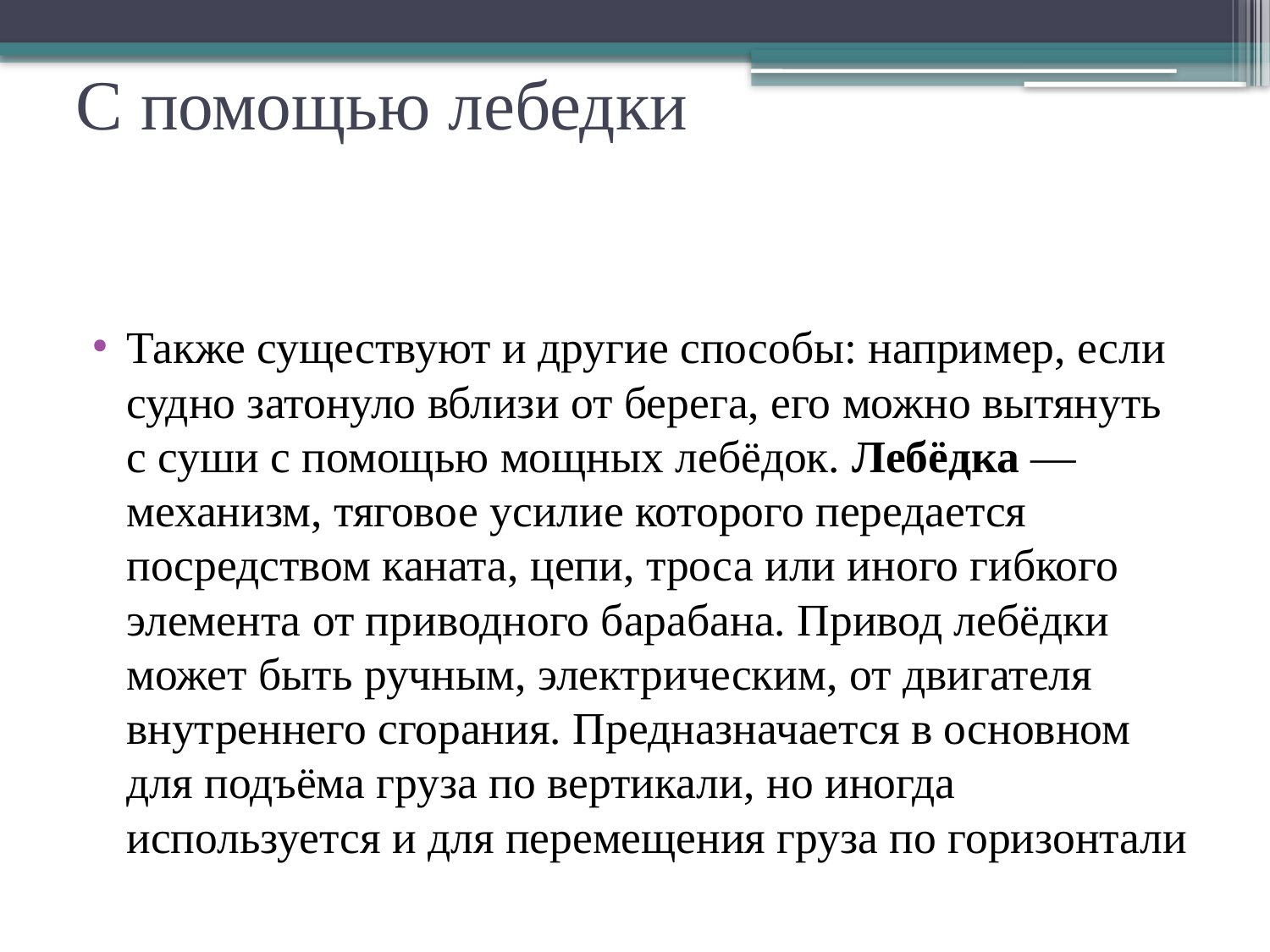

# С помощью лебедки
Также существуют и другие способы: например, если судно затонуло вблизи от берега, его можно вытянуть с суши с помощью мощных лебёдок. Лебёдка — механизм, тяговое усилие которого передается посредством каната, цепи, троса или иного гибкого элемента от приводного барабана. Привод лебёдки может быть ручным, электрическим, от двигателя внутреннего сгорания. Предназначается в основном для подъёма груза по вертикали, но иногда используется и для перемещения груза по горизонтали